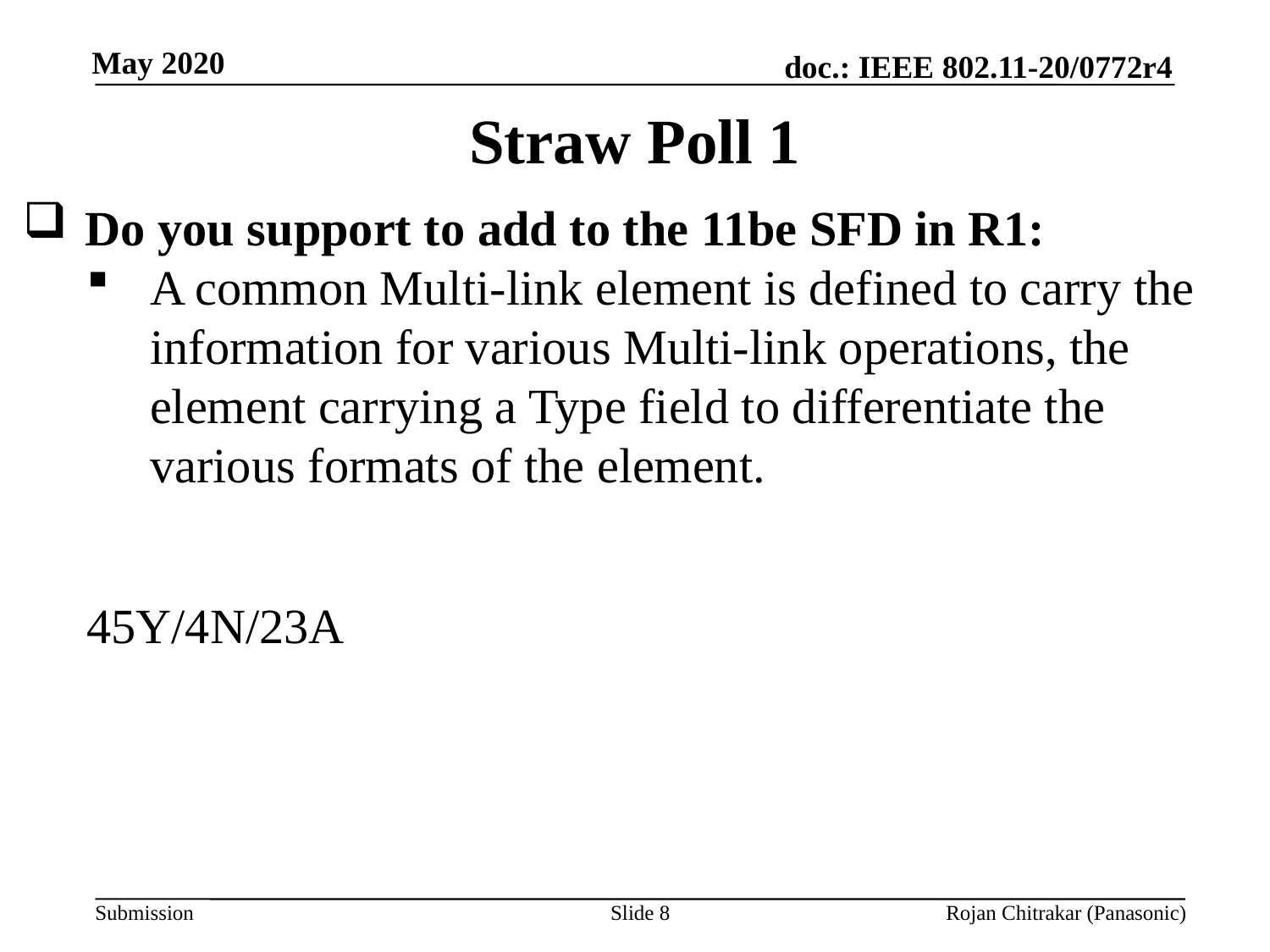

Straw Poll 1
Do you support to add to the 11be SFD in R1:
A common Multi-link element is defined to carry the information for various Multi-link operations, the element carrying a Type field to differentiate the various formats of the element.

45Y/4N/23A
Slide 8
Rojan Chitrakar (Panasonic)